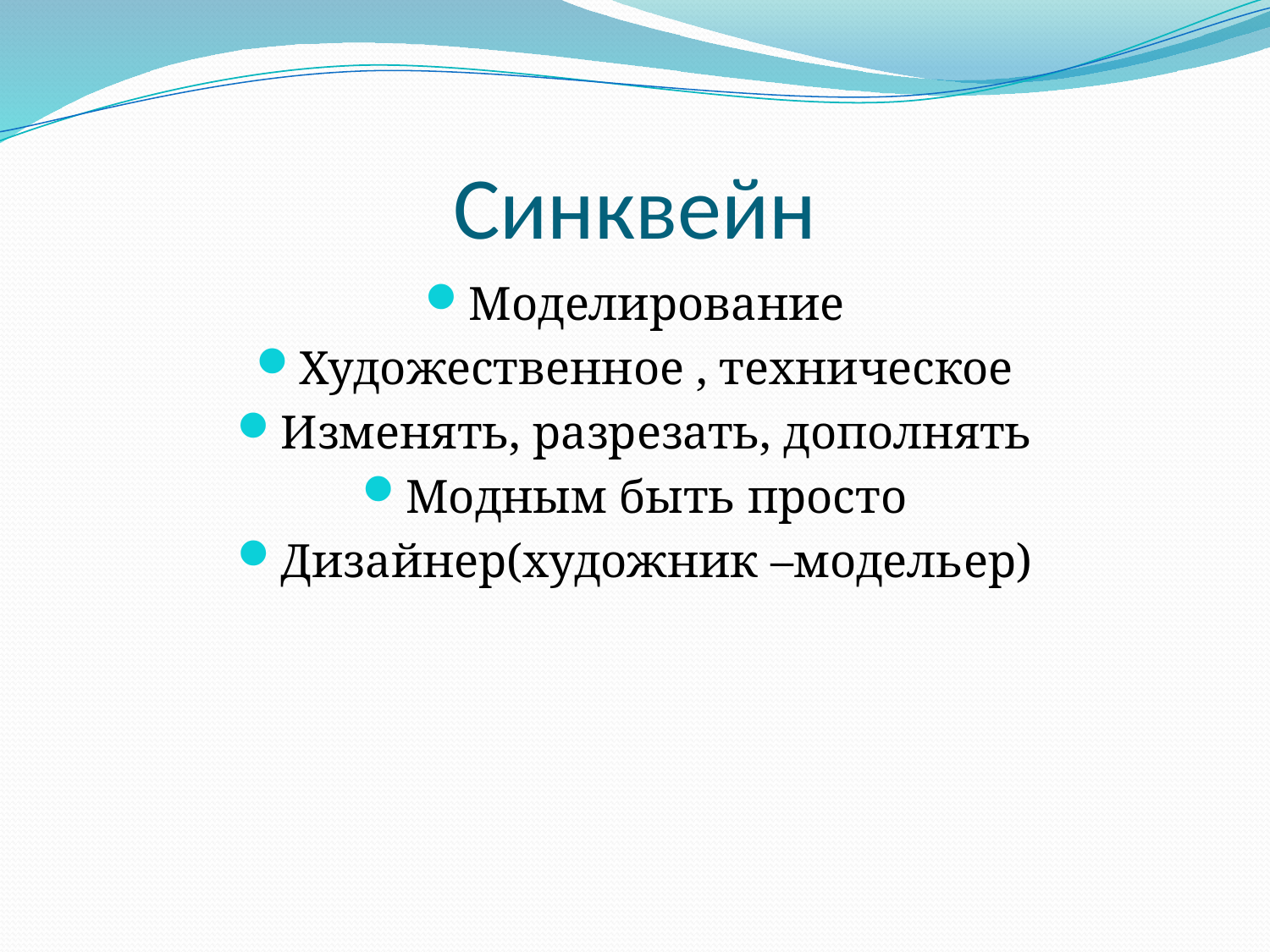

# Синквейн
Моделирование
Художественное , техническое
Изменять, разрезать, дополнять
Модным быть просто
Дизайнер(художник –модельер)